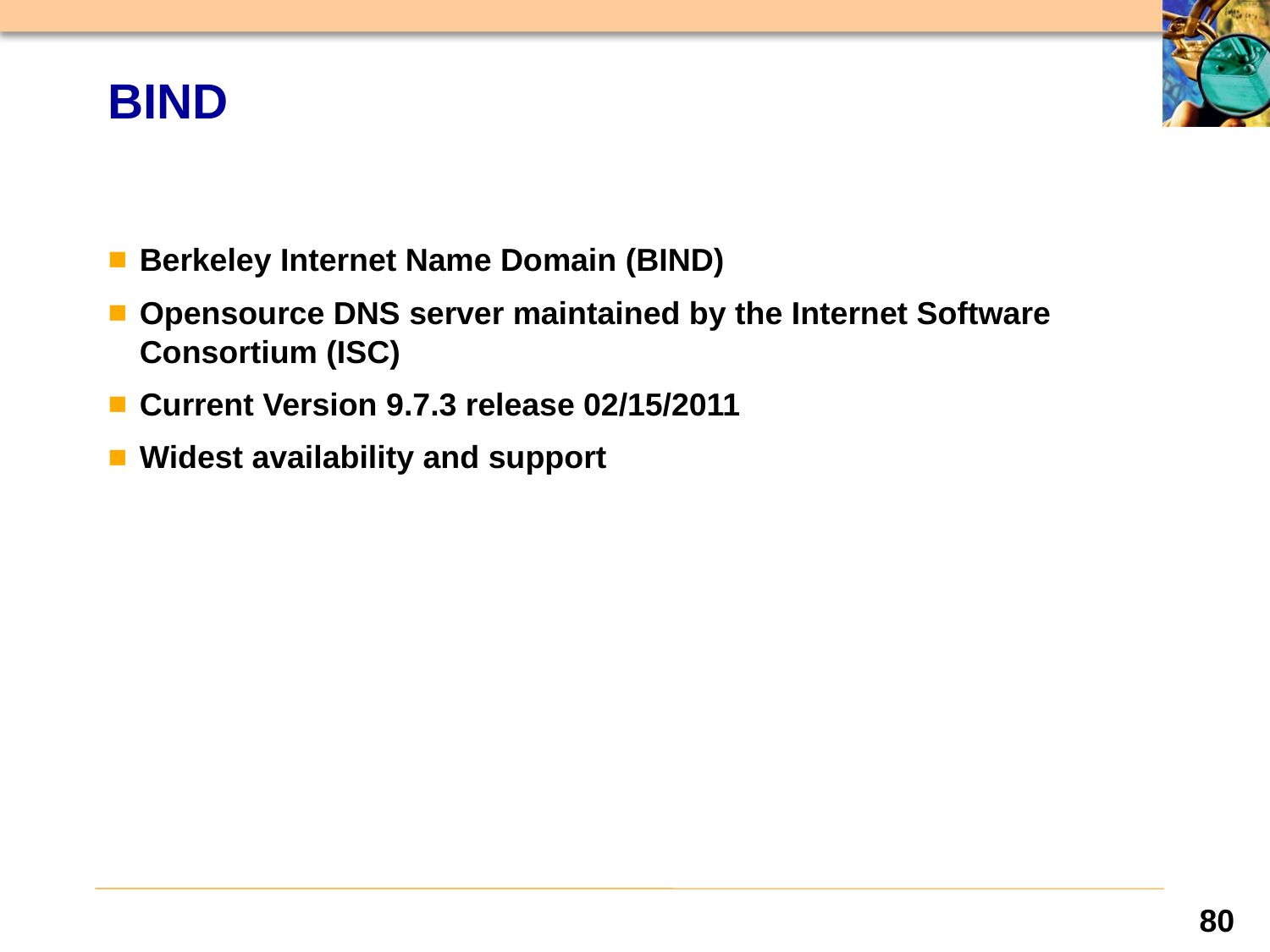

# BIND

Berkeley Internet Name Domain (BIND)
Opensource DNS server maintained by the Internet Software Consortium (ISC)
Current Version 9.7.3 release 02/15/2011
Widest availability and support